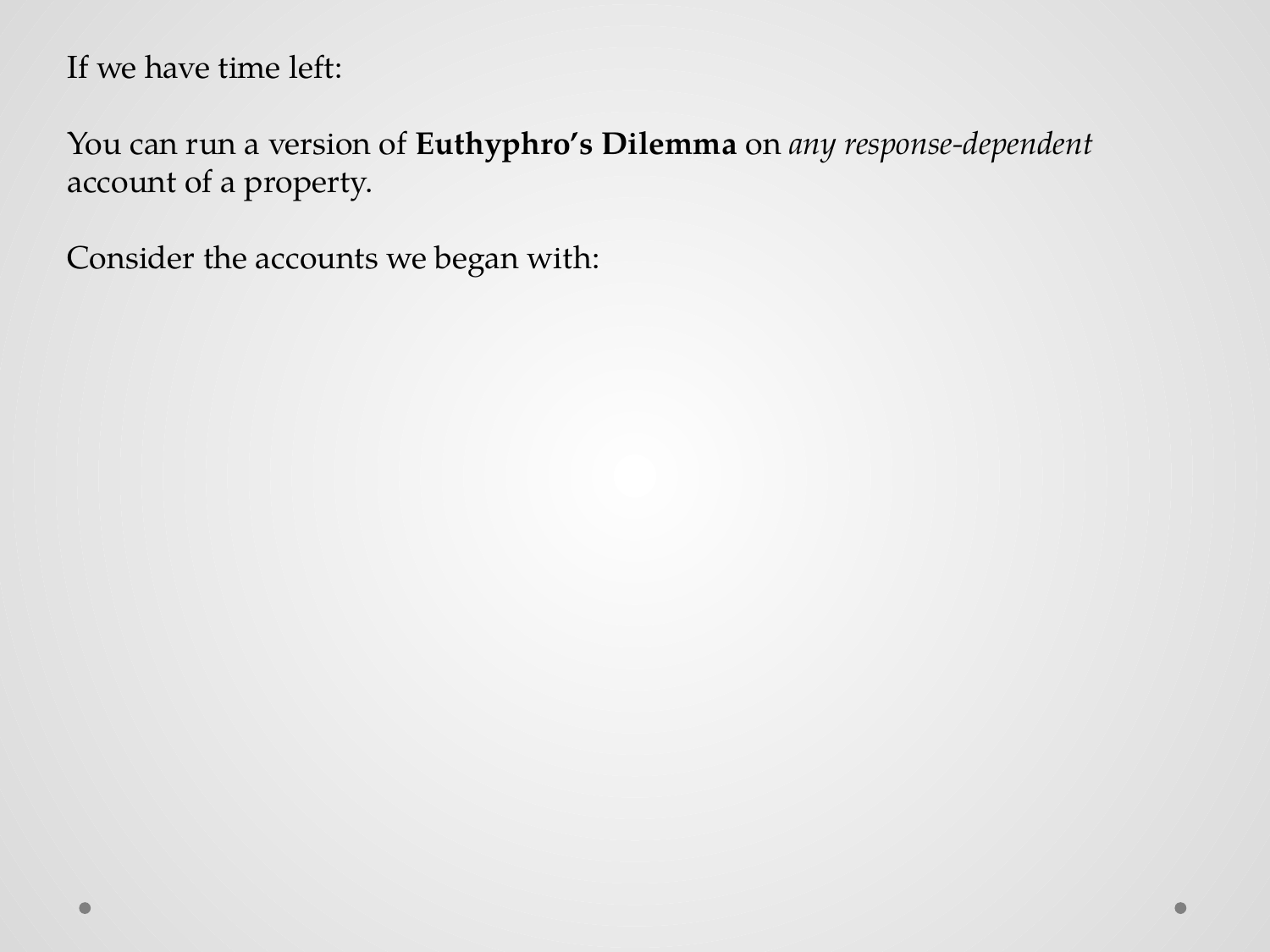

If we have time left:

You can run a version of Euthyphro’s Dilemma on any response-dependent account of a property.

Consider the accounts we began with: